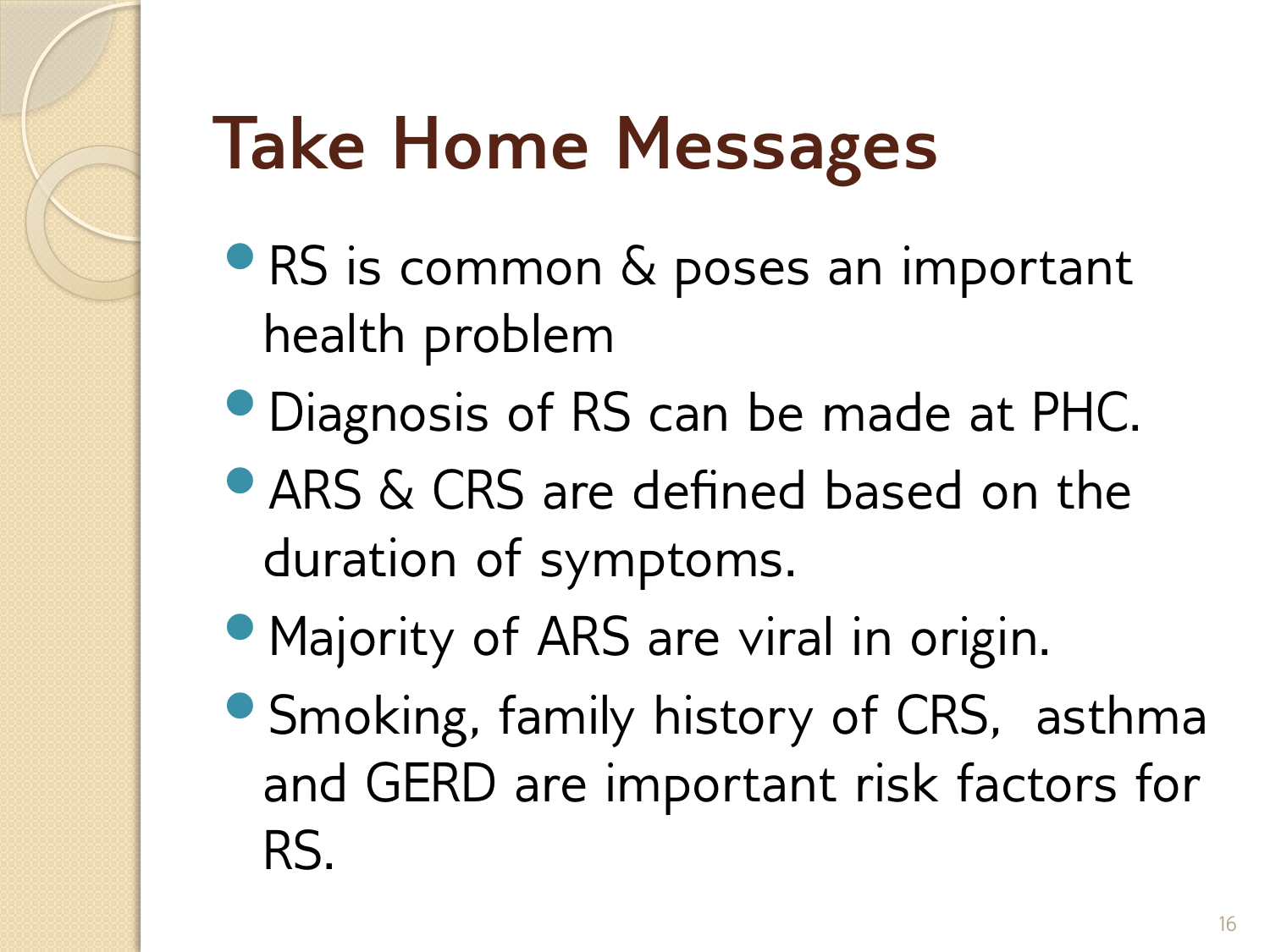

# Take Home Messages
RS is common & poses an important health problem
Diagnosis of RS can be made at PHC.
ARS & CRS are defined based on the duration of symptoms.
Majority of ARS are viral in origin.
Smoking, family history of CRS,  asthma and GERD are important risk factors for RS.

16